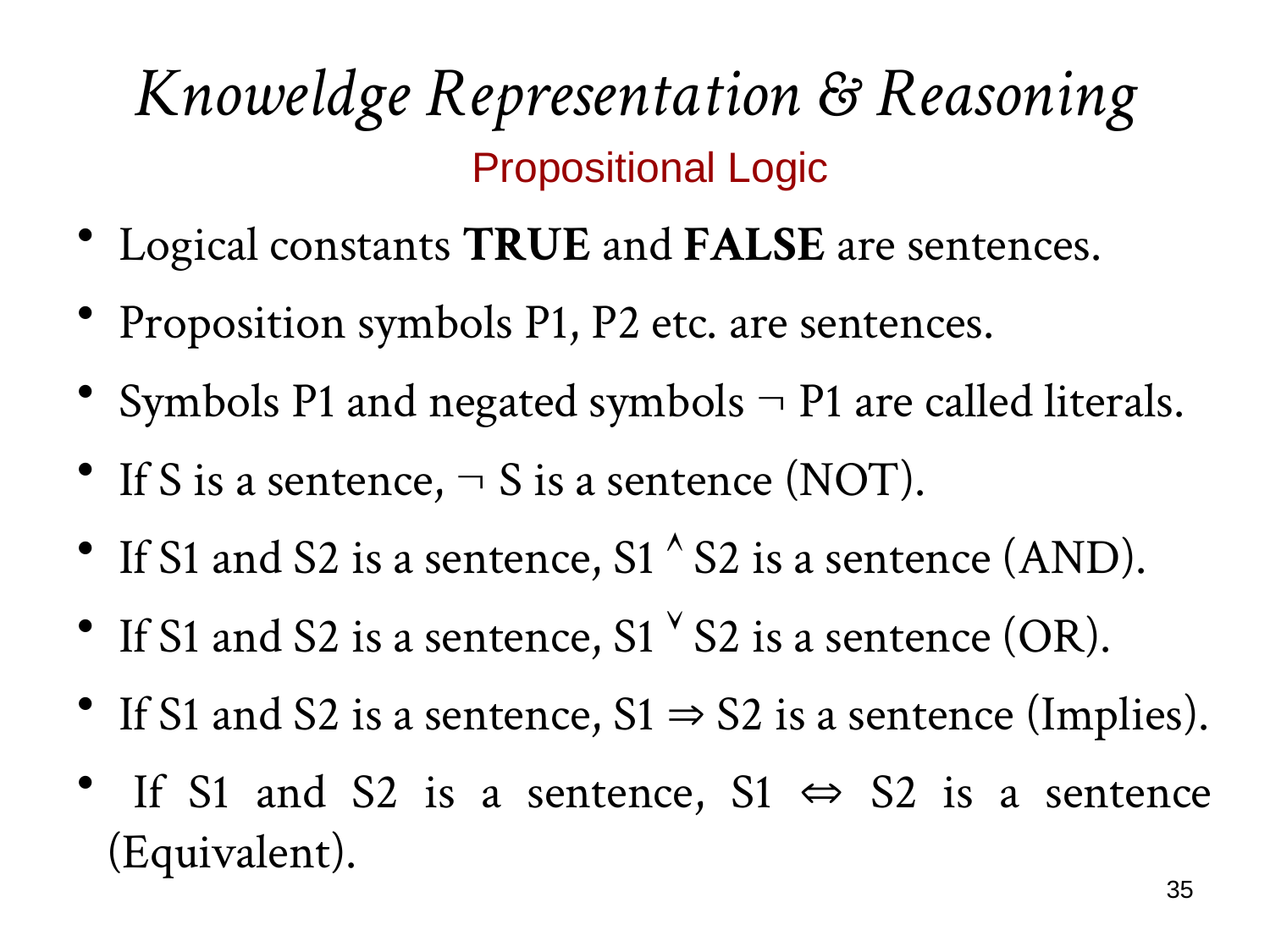

# Knoweldge Representation & Reasoning
 Propositional Logic

 Logical constants TRUE and FALSE are sentences.

 Proposition symbols P1, P2 etc. are sentences.

 Symbols P1 and negated symbols ¬ P1 are called literals.

 If S is a sentence, ¬ S is a sentence (NOT).

 If S1 and S2 is a sentence, S1 ∧ S2 is a sentence (AND).

 If S1 and S2 is a sentence, S1 ∨ S2 is a sentence (OR).

 If S1 and S2 is a sentence, S1 ⇒ S2 is a sentence (Implies).

 If S1 and S2 is a sentence, S1 ⇔ S2 is a sentence (Equivalent).

35